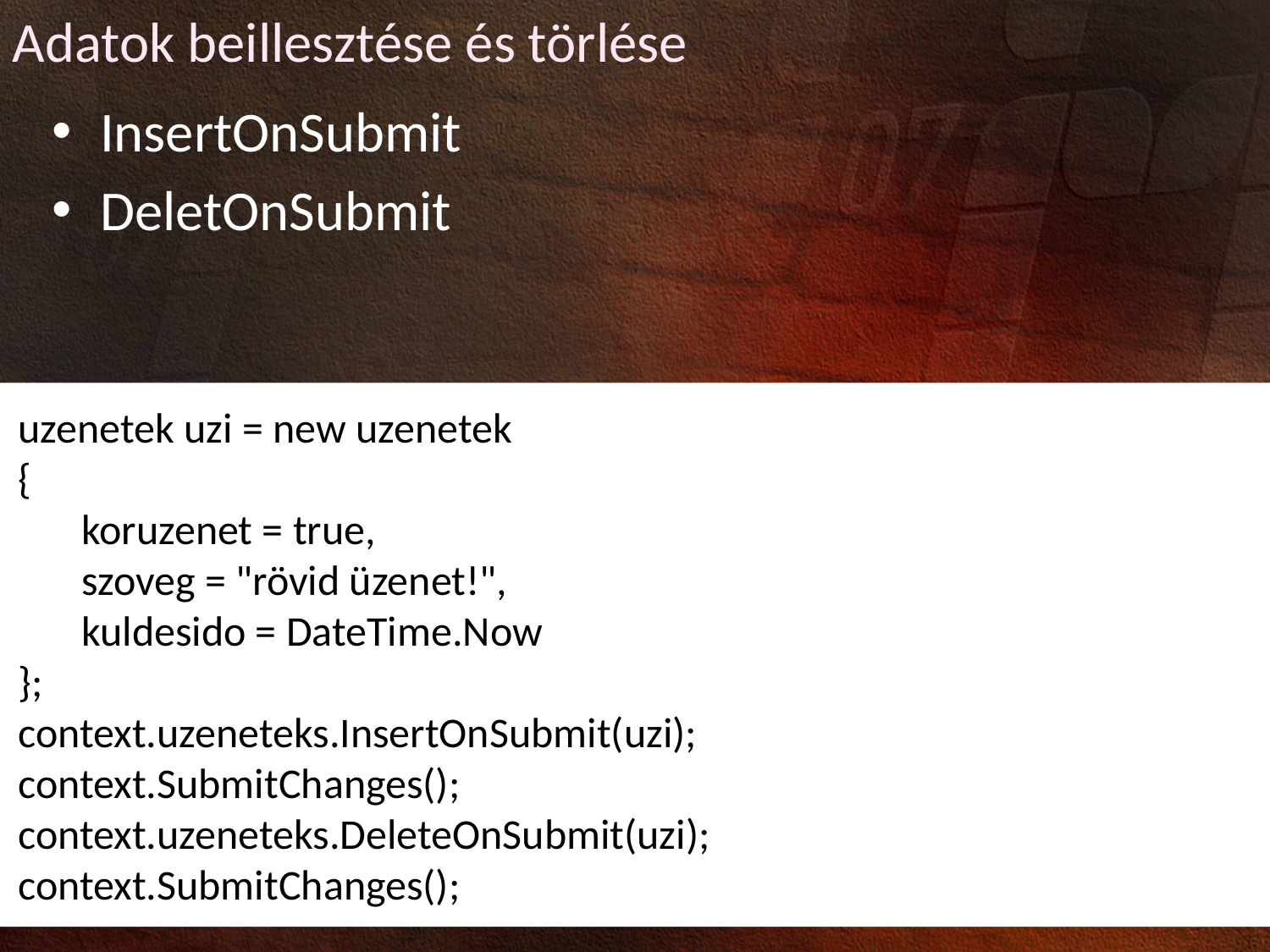

Adatok beillesztése és törlése
InsertOnSubmit
DeletOnSubmit
uzenetek uzi = new uzenetek
{
koruzenet = true,
szoveg = "rövid üzenet!",
kuldesido = DateTime.Now
};
context.uzeneteks.InsertOnSubmit(uzi);
context.SubmitChanges();
context.uzeneteks.DeleteOnSubmit(uzi);
context.SubmitChanges();